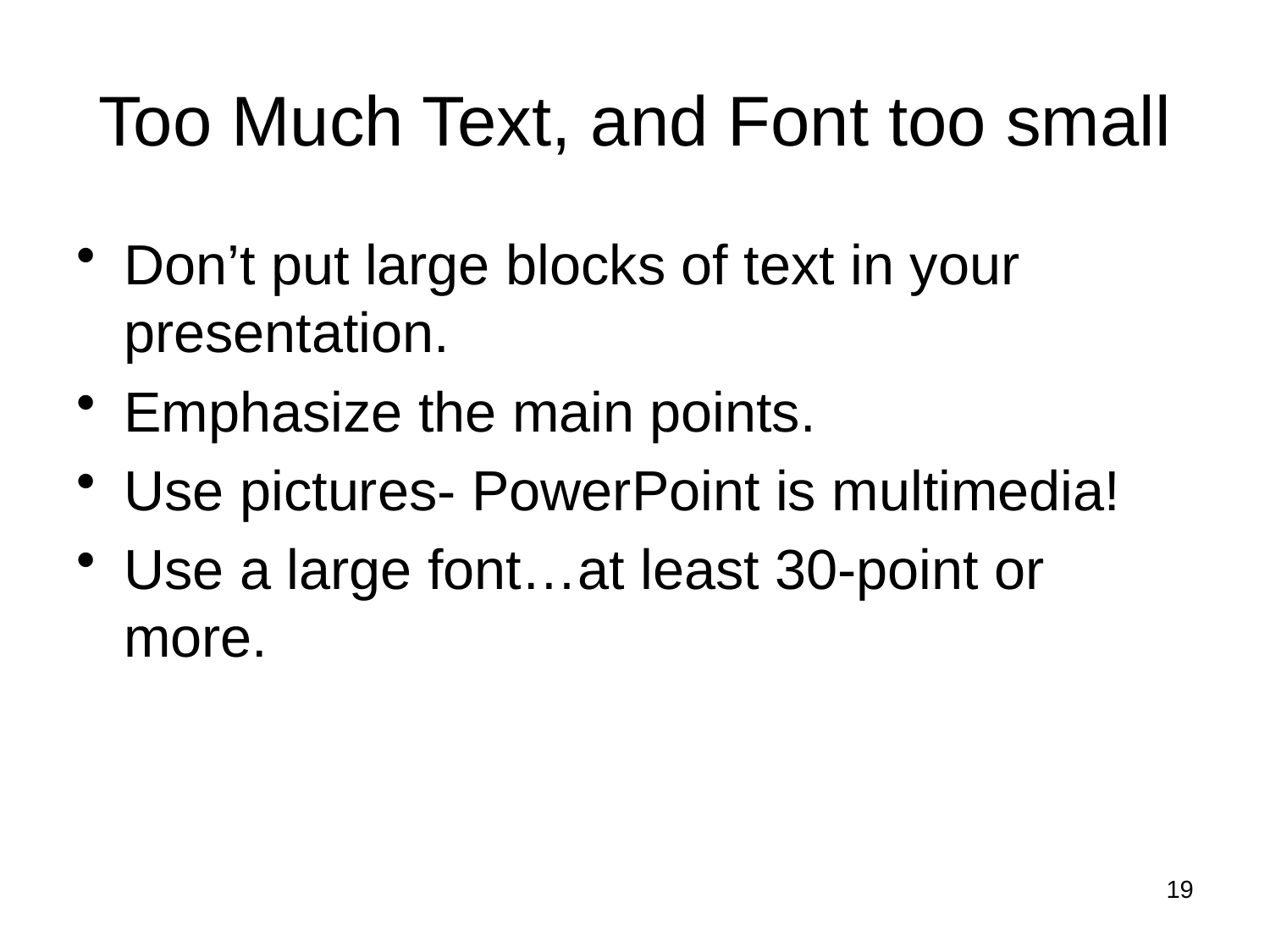

# Too Much Text, and Font too small
Don’t put large blocks of text in your presentation.
Emphasize the main points.
Use pictures- PowerPoint is multimedia!
Use a large font…at least 30-point or more.
19